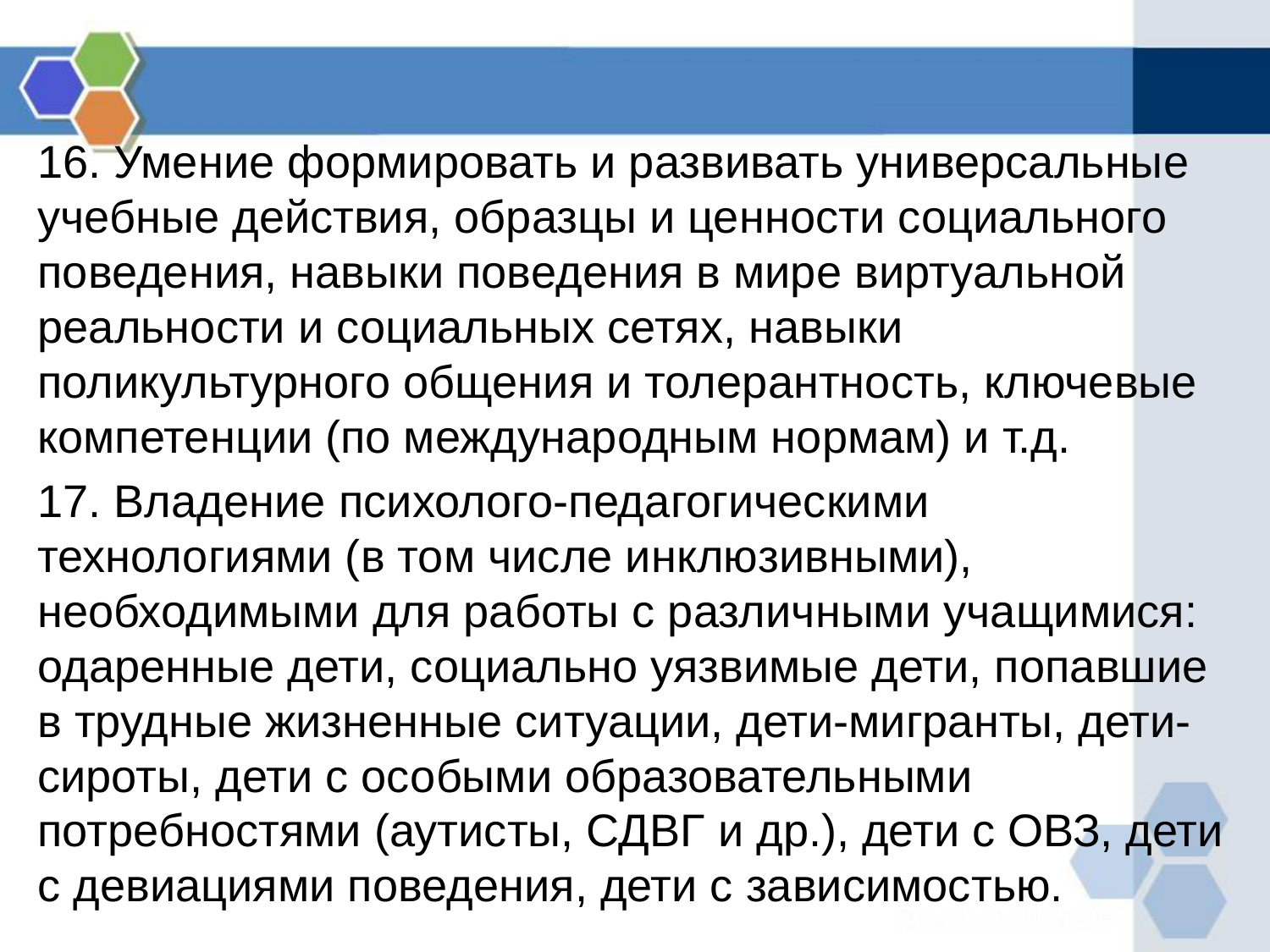

16. Умение формировать и развивать универсальные учебные действия, образцы и ценности социального поведения, навыки поведения в мире виртуальной реальности и социальных сетях, навыки поликультурного общения и толерантность, ключевые компетенции (по международным нормам) и т.д.
17. Владение психолого-педагогическими технологиями (в том числе инклюзивными), необходимыми для работы с различными учащимися: одаренные дети, социально уязвимые дети, попавшие в трудные жизненные ситуации, дети-мигранты, дети-сироты, дети с особыми образовательными потребностями (аутисты, СДВГ и др.), дети с ОВЗ, дети с девиациями поведения, дети с зависимостью.